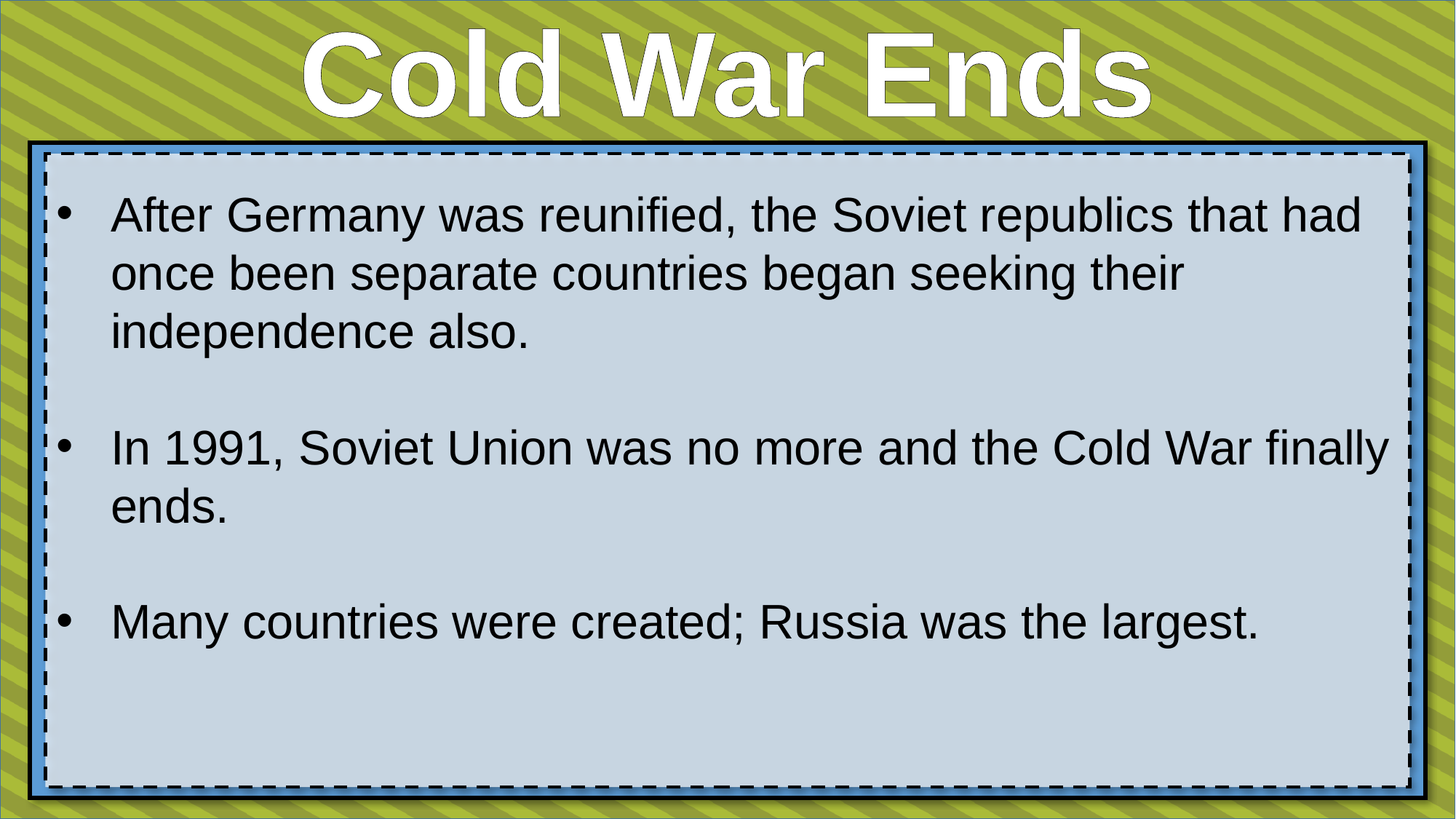

Cold War Ends

After Germany was reunified, the Soviet republics that had once been separate countries began seeking their independence also.

In 1991, Soviet Union was no more and the Cold War finally ends.

Many countries were created; Russia was the largest.